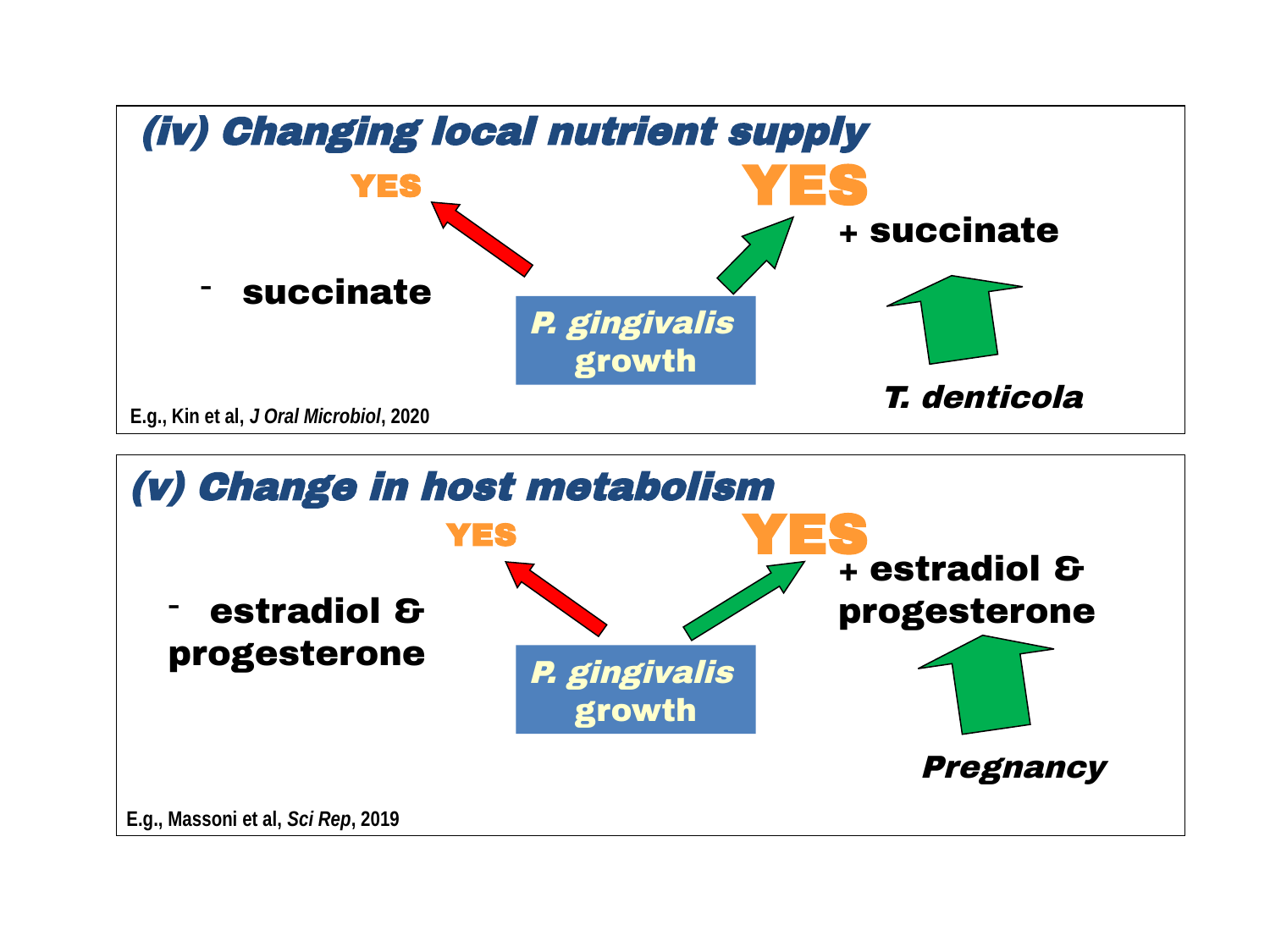

(iv) Changing local nutrient supply

YES
YES
+ succinate

 succinate
P. gingivalis
growth
T. denticola
E.g., Kin et al, J Oral Microbiol, 2020

(v) Change in host metabolism
YES
YES
+ estradiol &
progesterone
 estradiol &
progesterone

P. gingivalis
growth
Pregnancy
E.g., Massoni et al, Sci Rep, 2019